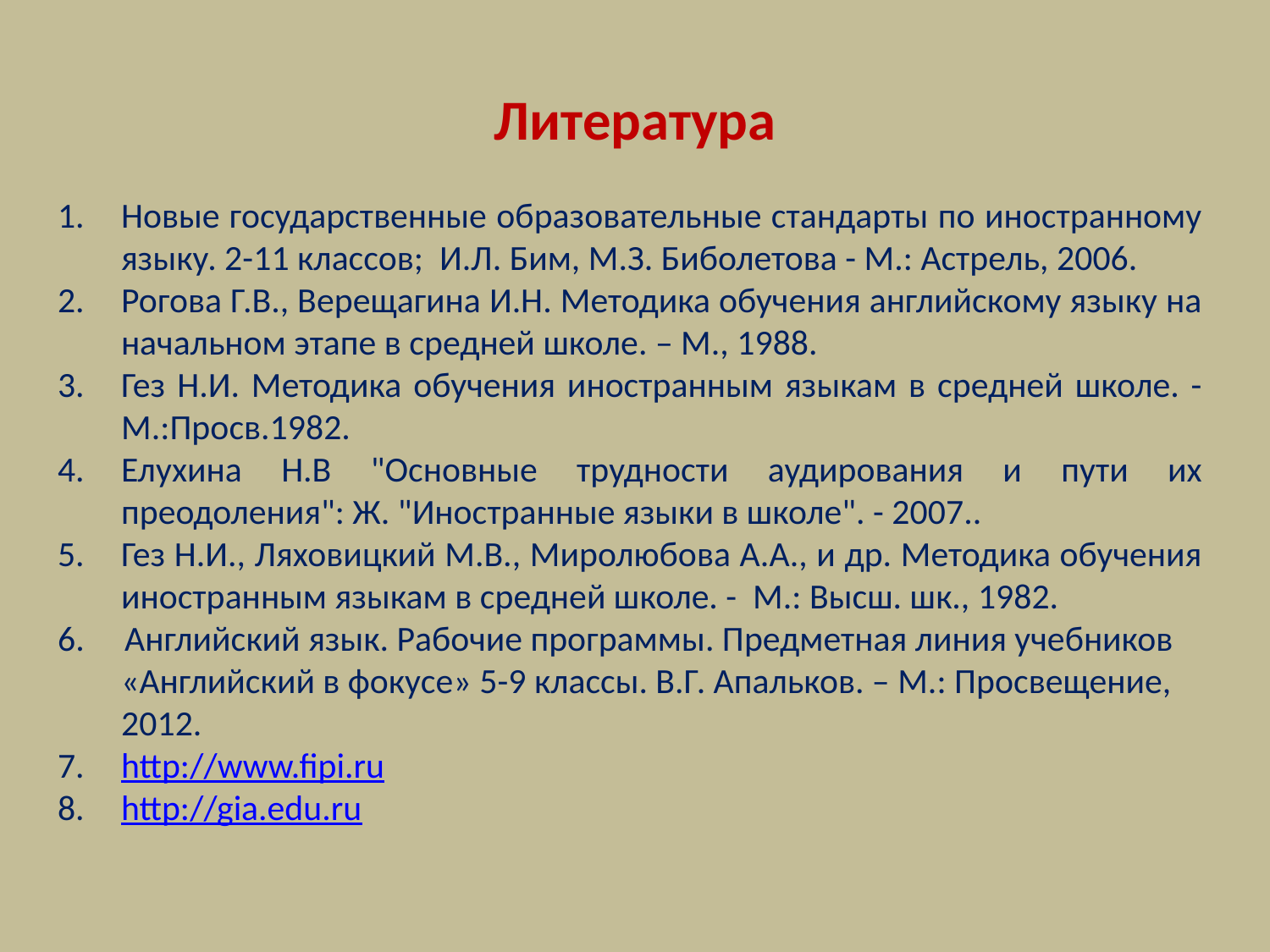

# Литература
Новые государственные образовательные стандарты по иностранному языку. 2-11 классов;  И.Л. Бим, М.З. Биболетова - М.: Астрель, 2006.
Рогова Г.В., Верещагина И.Н. Методика обучения английскому языку на начальном этапе в средней школе. – М., 1988.
Гез Н.И. Методика обучения иностранным языкам в средней школе. - М.:Просв.1982.
Елухина Н.В "Основные трудности аудирования и пути их преодоления": Ж. "Иностранные языки в школе". - 2007..
Гез Н.И., Ляховицкий М.В., Миролюбова А.А., и др. Методика обучения иностранным языкам в средней школе. -  М.: Высш. шк., 1982.
6.     Английский язык. Рабочие программы. Предметная линия учебников «Английский в фокусе» 5-9 классы. В.Г. Апальков. – М.: Просвещение, 2012.
http://www.fipi.ru
http://gia.edu.ru